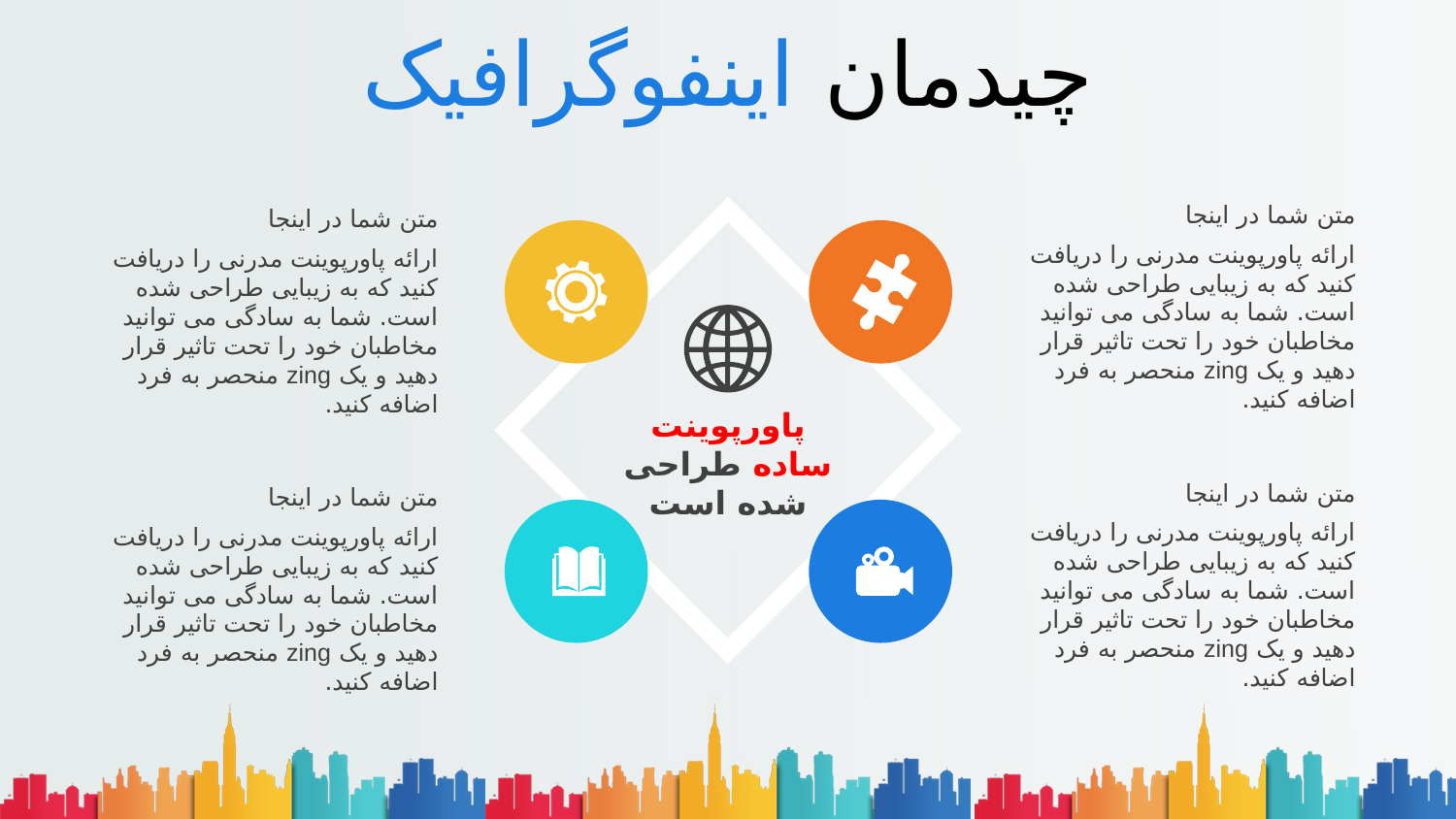

# چیدمان اینفوگرافیک
متن شما در اینجا
ارائه پاورپوینت مدرنی را دریافت کنید که به زیبایی طراحی شده است. شما به سادگی می توانید مخاطبان خود را تحت تاثیر قرار دهید و یک zing منحصر به فرد اضافه کنید.
متن شما در اینجا
ارائه پاورپوینت مدرنی را دریافت کنید که به زیبایی طراحی شده است. شما به سادگی می توانید مخاطبان خود را تحت تاثیر قرار دهید و یک zing منحصر به فرد اضافه کنید.

پاورپوینت ساده طراحی شده است
متن شما در اینجا
ارائه پاورپوینت مدرنی را دریافت کنید که به زیبایی طراحی شده است. شما به سادگی می توانید مخاطبان خود را تحت تاثیر قرار دهید و یک zing منحصر به فرد اضافه کنید.
متن شما در اینجا
ارائه پاورپوینت مدرنی را دریافت کنید که به زیبایی طراحی شده است. شما به سادگی می توانید مخاطبان خود را تحت تاثیر قرار دهید و یک zing منحصر به فرد اضافه کنید.